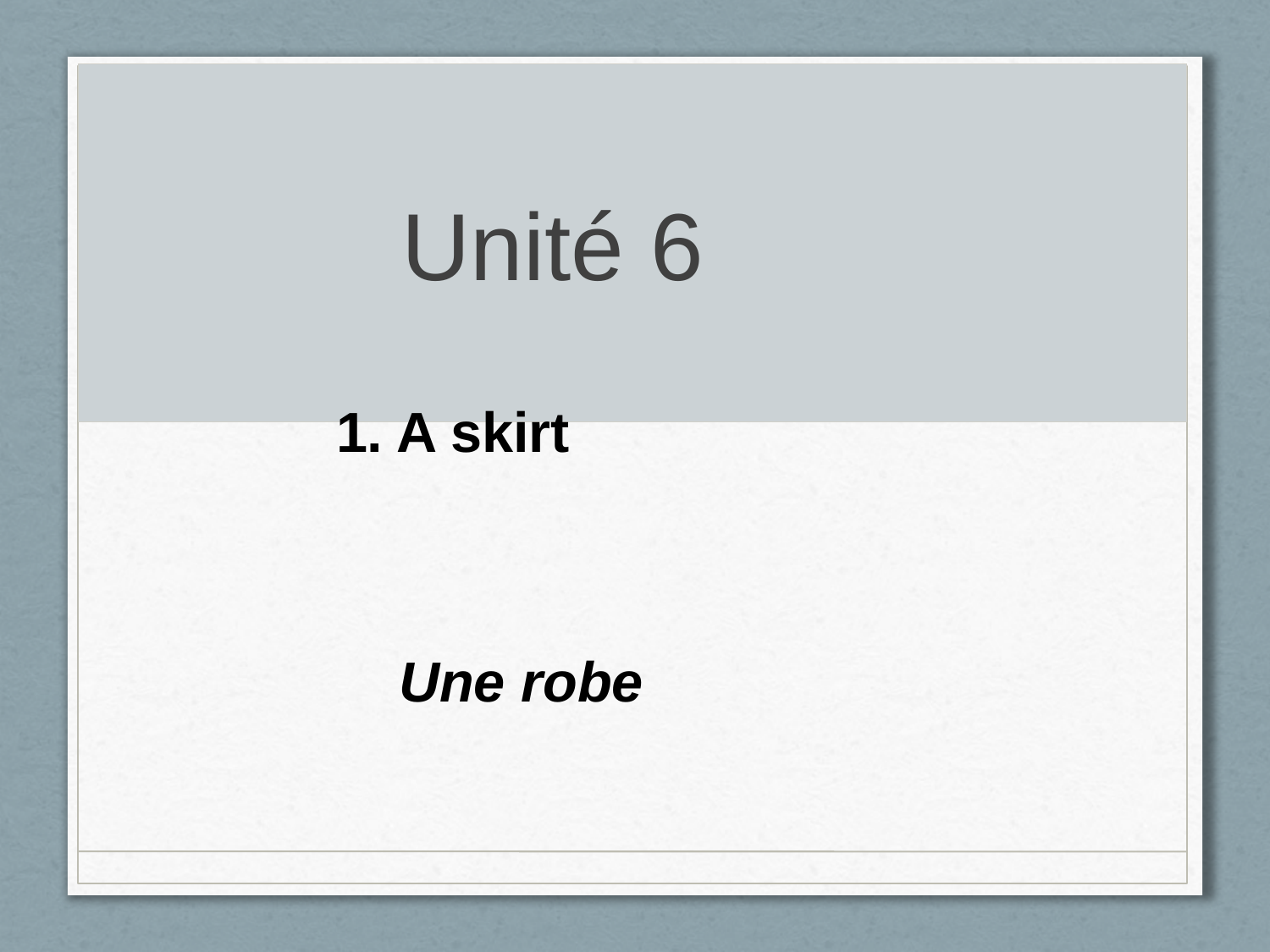

# Unité 6
1. A skirt

Une robe